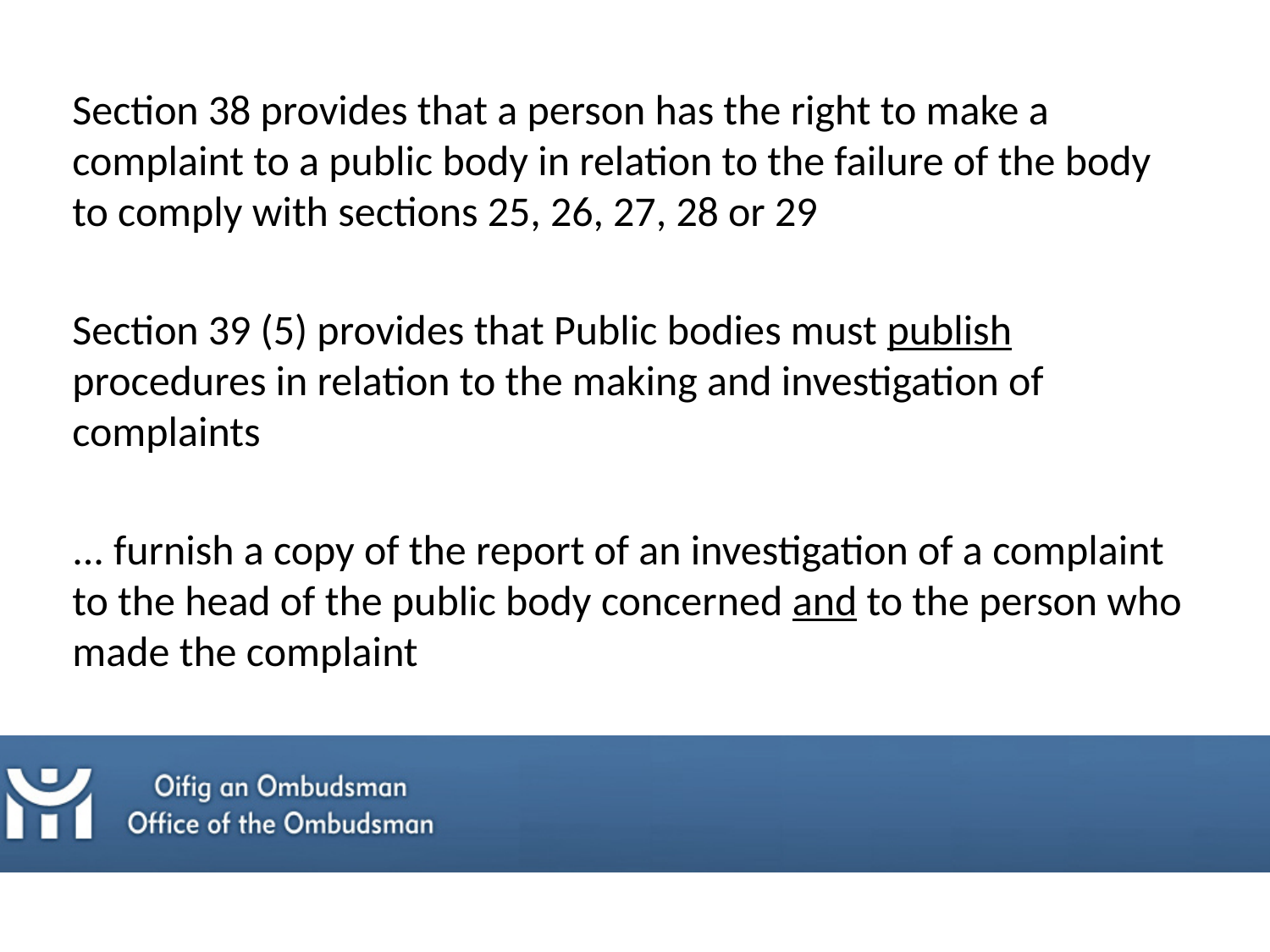

Section 38 provides that a person has the right to make a complaint to a public body in relation to the failure of the body to comply with sections 25, 26, 27, 28 or 29

Section 39 (5) provides that Public bodies must publish procedures in relation to the making and investigation of complaints

... furnish a copy of the report of an investigation of a complaint to the head of the public body concerned and to the person who made the complaint